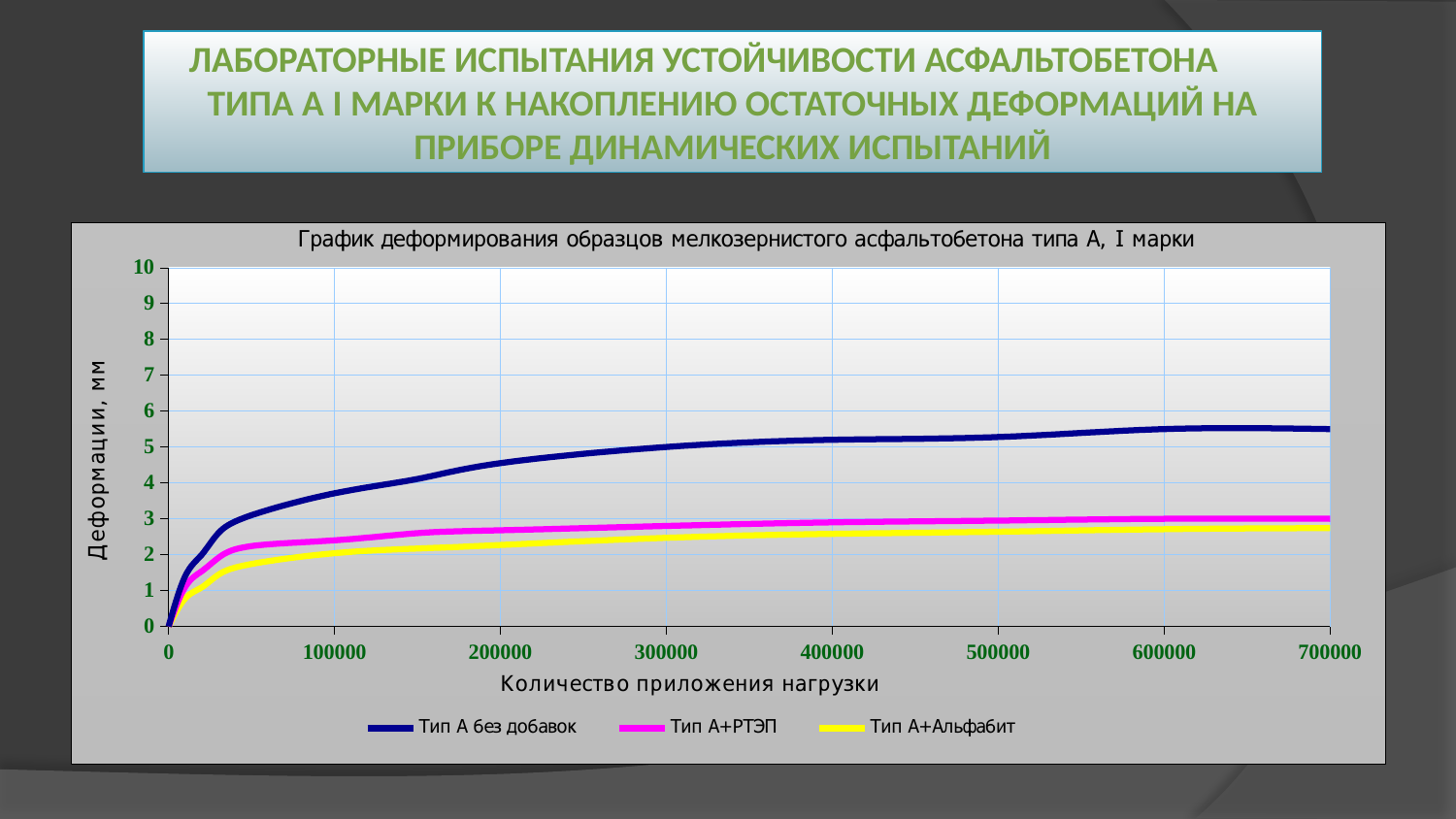

# Лабораторные испытания устойчивости асфальтобетона        типа А I марки к накоплению остаточных деформаций на приборе динамических испытаний

### Chart: График деформирования образцов мелкозернистого асфальтобетона типа А, I марки

| Category |  |  |  |
|---|---|---|---|